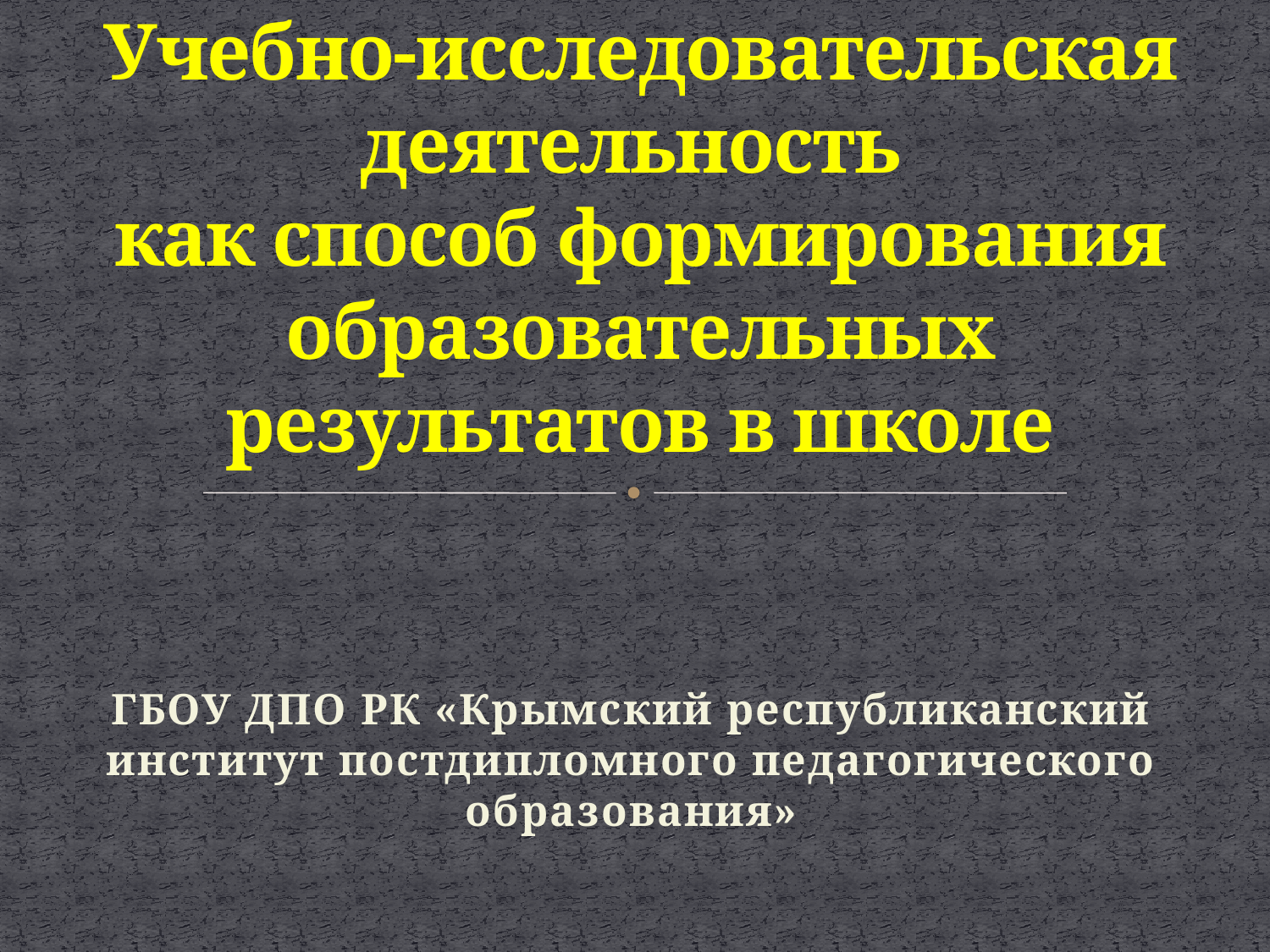

# Учебно-исследовательская деятельность как способ формирования образовательных результатов в школе
ГБОУ ДПО РК «Крымский республиканский институт постдипломного педагогического образования»